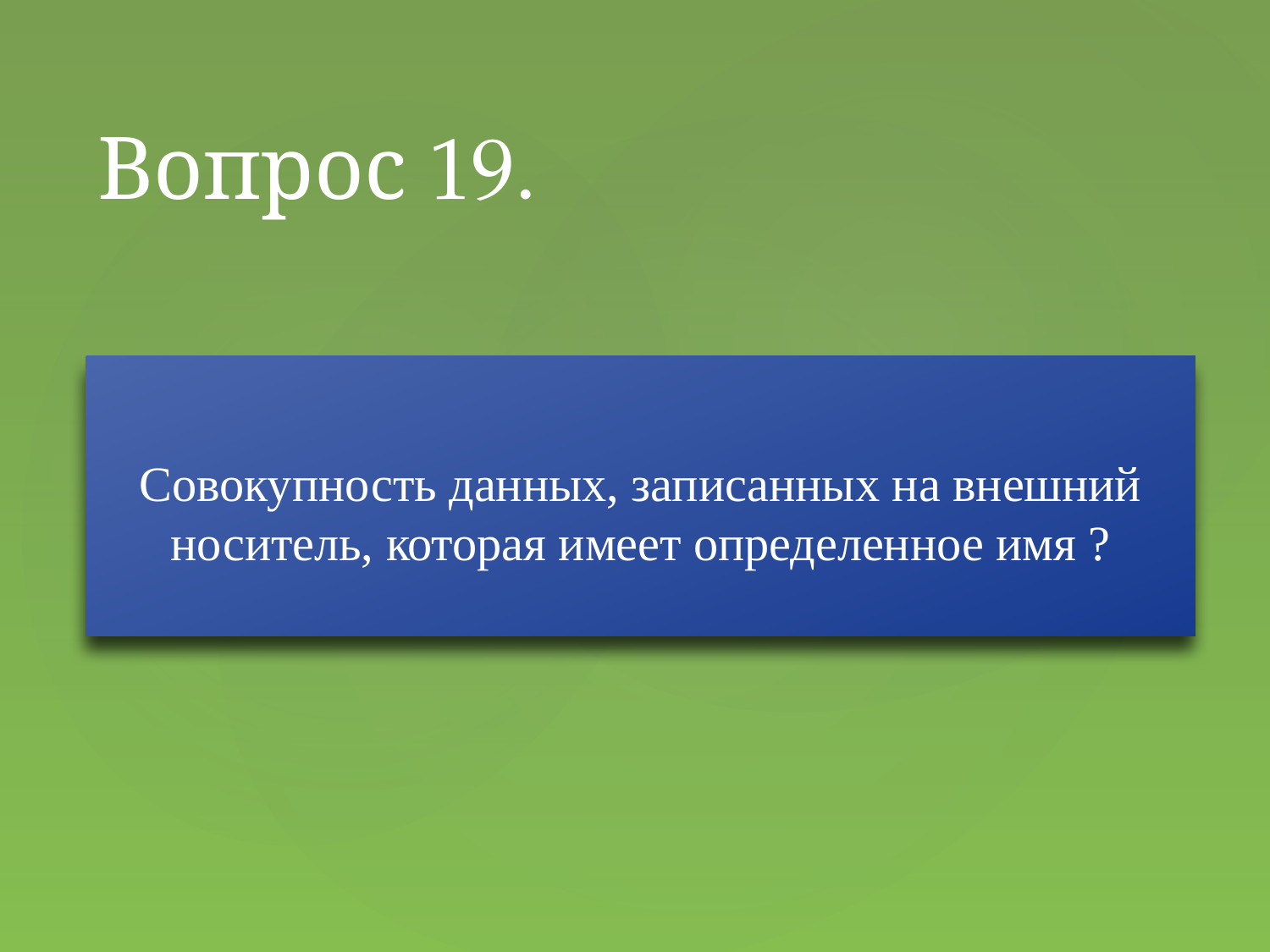

# Вопрос 19.
Совокупность данных, записанных на внешний носитель, которая имеет определенное имя ?